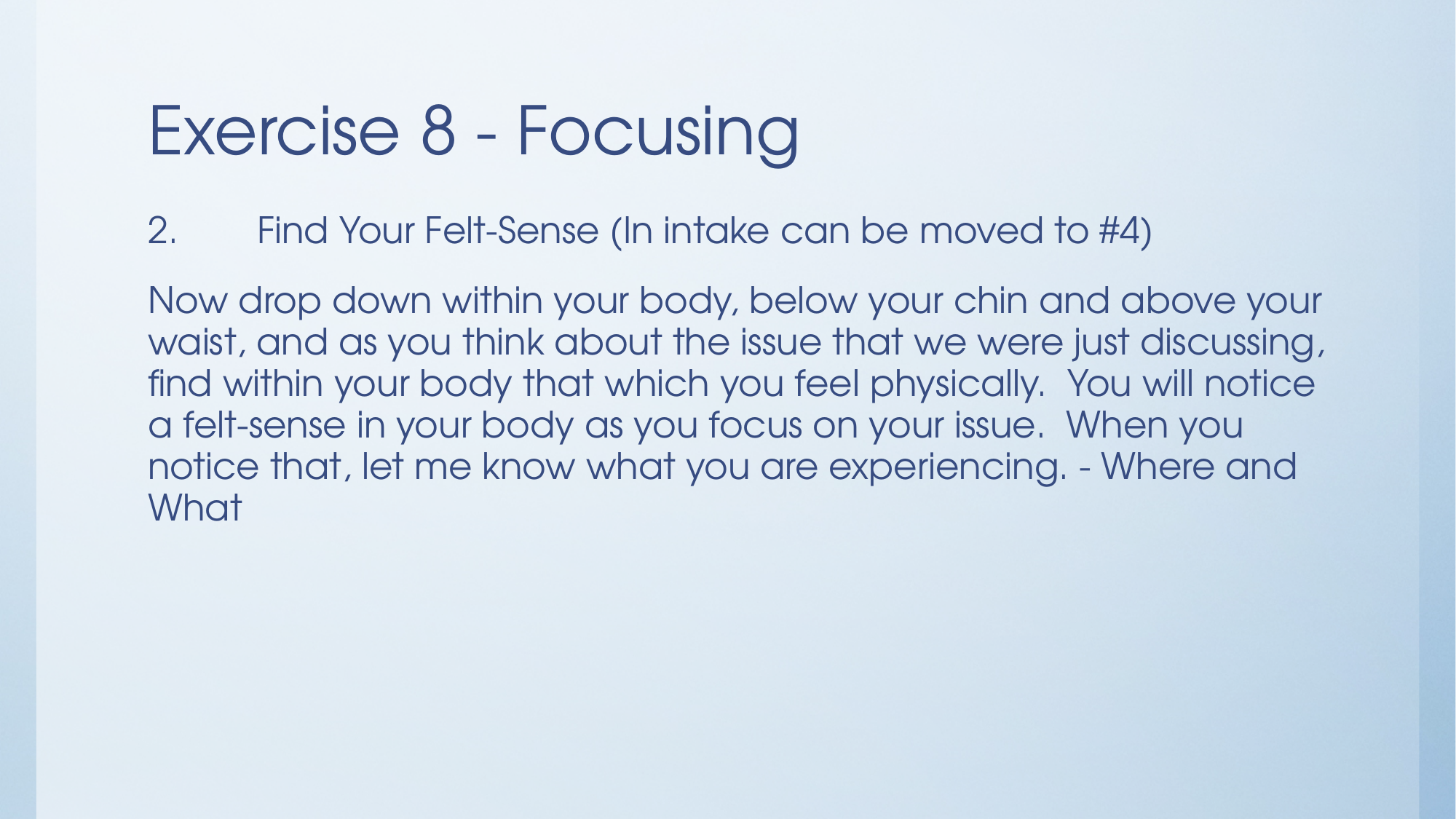

# Exercise 8 - Focusing
2.	Find Your Felt-Sense (In intake can be moved to #4)
Now drop down within your body, below your chin and above your waist, and as you think about the issue that we were just discussing, find within your body that which you feel physically.  You will notice a felt-sense in your body as you focus on your issue.  When you notice that, let me know what you are experiencing. - Where and What